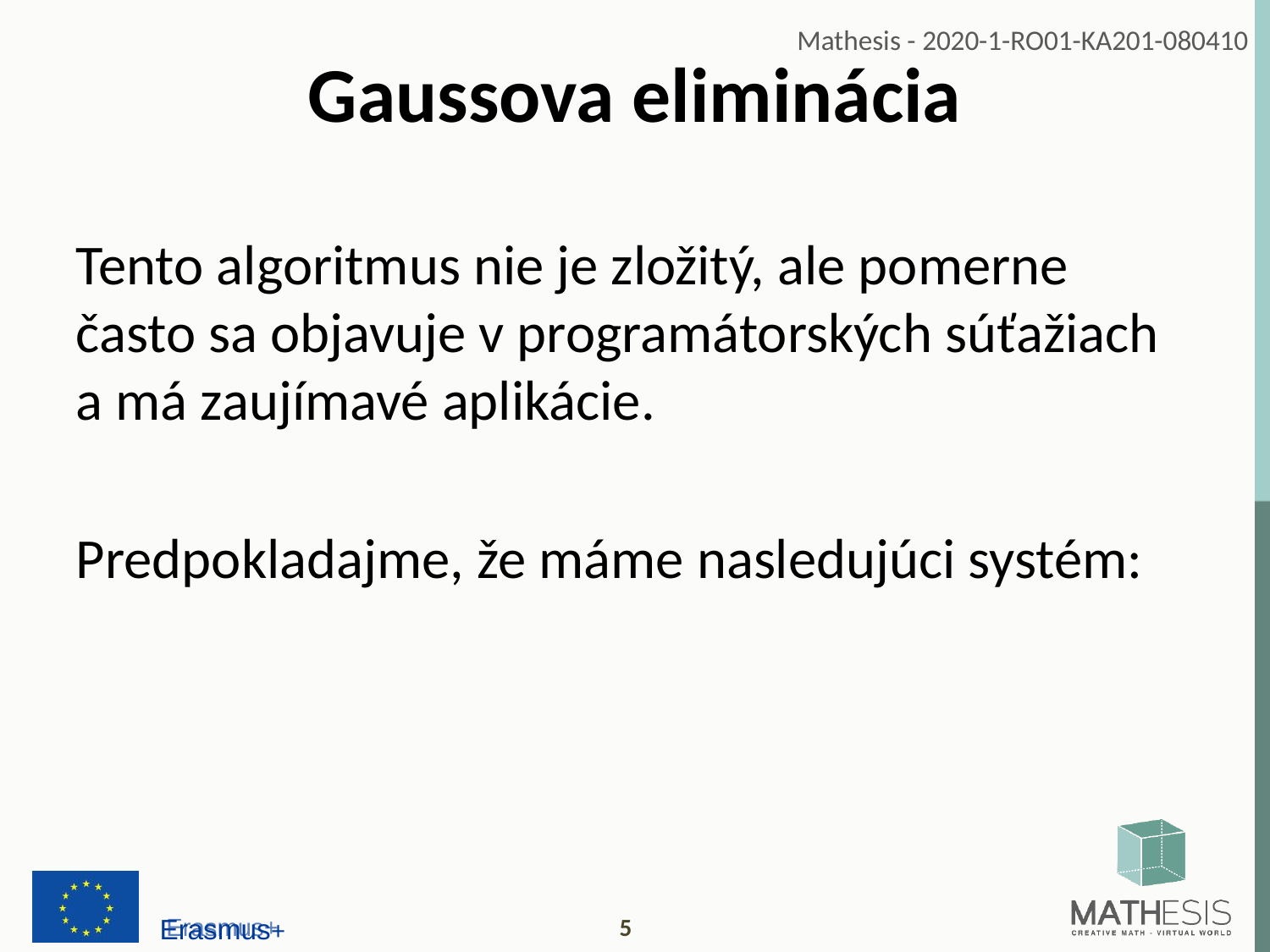

# Gaussova eliminácia
Tento algoritmus nie je zložitý, ale pomerne často sa objavuje v programátorských súťažiach a má zaujímavé aplikácie.

Predpokladajme, že máme nasledujúci systém: